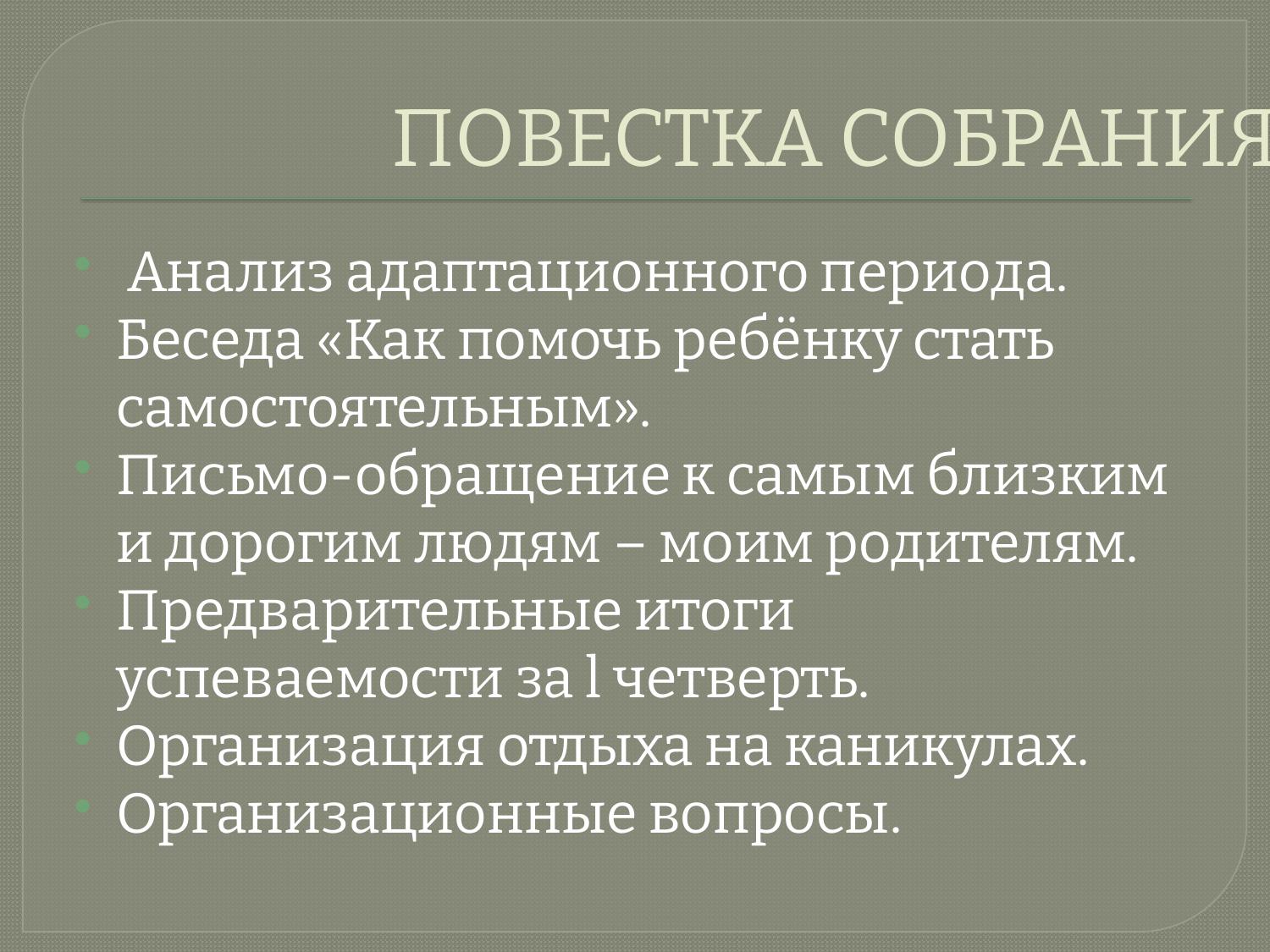

# ПОВЕСТКА СОБРАНИЯ
 Анализ адаптационного периода.
Беседа «Как помочь ребёнку стать самостоятельным».
Письмо-обращение к самым близким и дорогим людям – моим родителям.
Предварительные итоги успеваемости за l четверть.
Организация отдыха на каникулах.
Организационные вопросы.